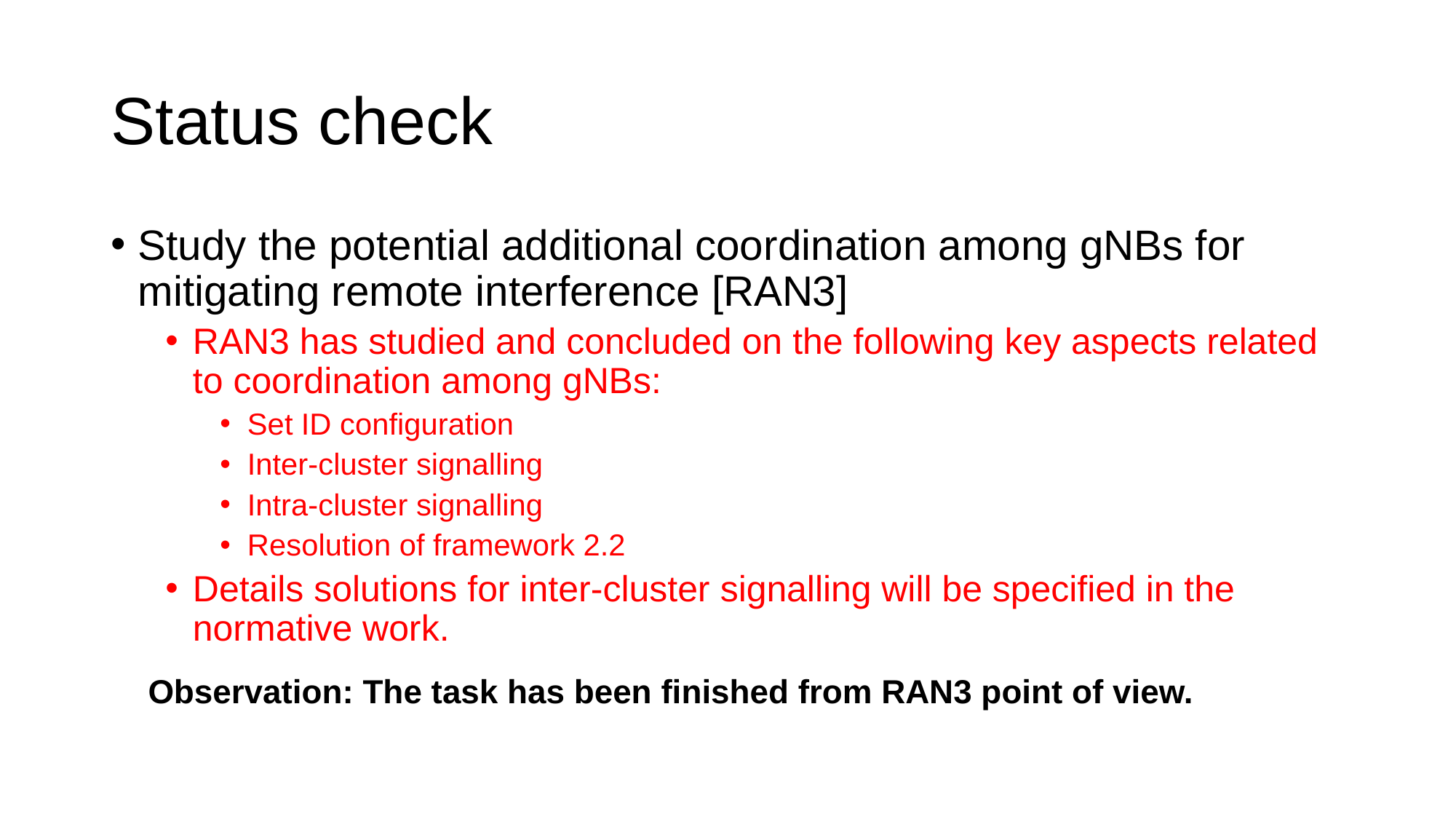

# Status check
Study the potential additional coordination among gNBs for mitigating remote interference [RAN3]
RAN3 has studied and concluded on the following key aspects related to coordination among gNBs:
Set ID configuration
Inter-cluster signalling
Intra-cluster signalling
Resolution of framework 2.2
Details solutions for inter-cluster signalling will be specified in the normative work.
Observation: The task has been finished from RAN3 point of view.